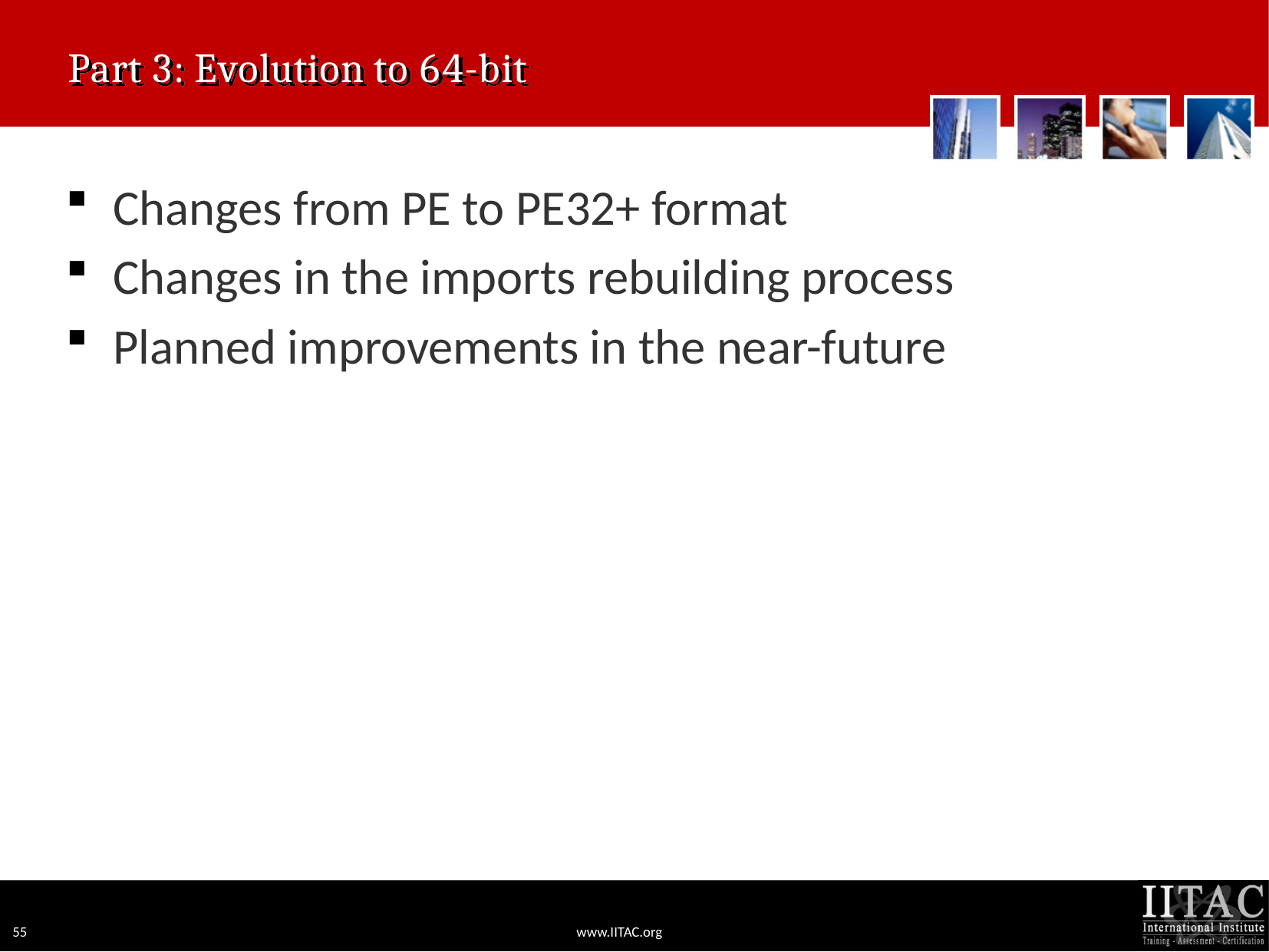

# Part 3: Evolution to 64-bit
Changes from PE to PE32+ format
Changes in the imports rebuilding process
Planned improvements in the near-future
55
www.IITAC.org